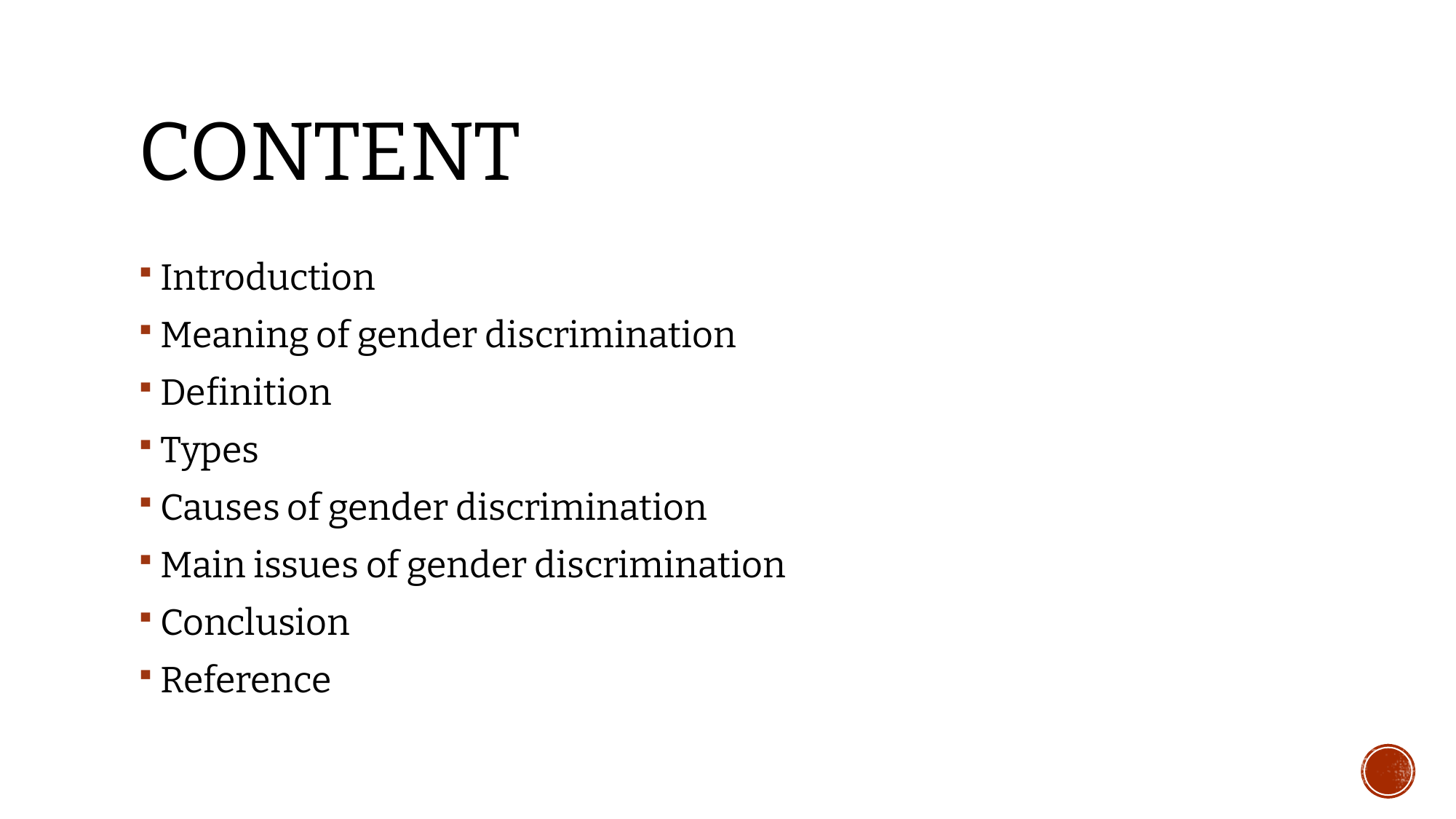

# Content
Introduction
Meaning of gender discrimination
Definition
Types
Causes of gender discrimination
Main issues of gender discrimination
Conclusion
Reference